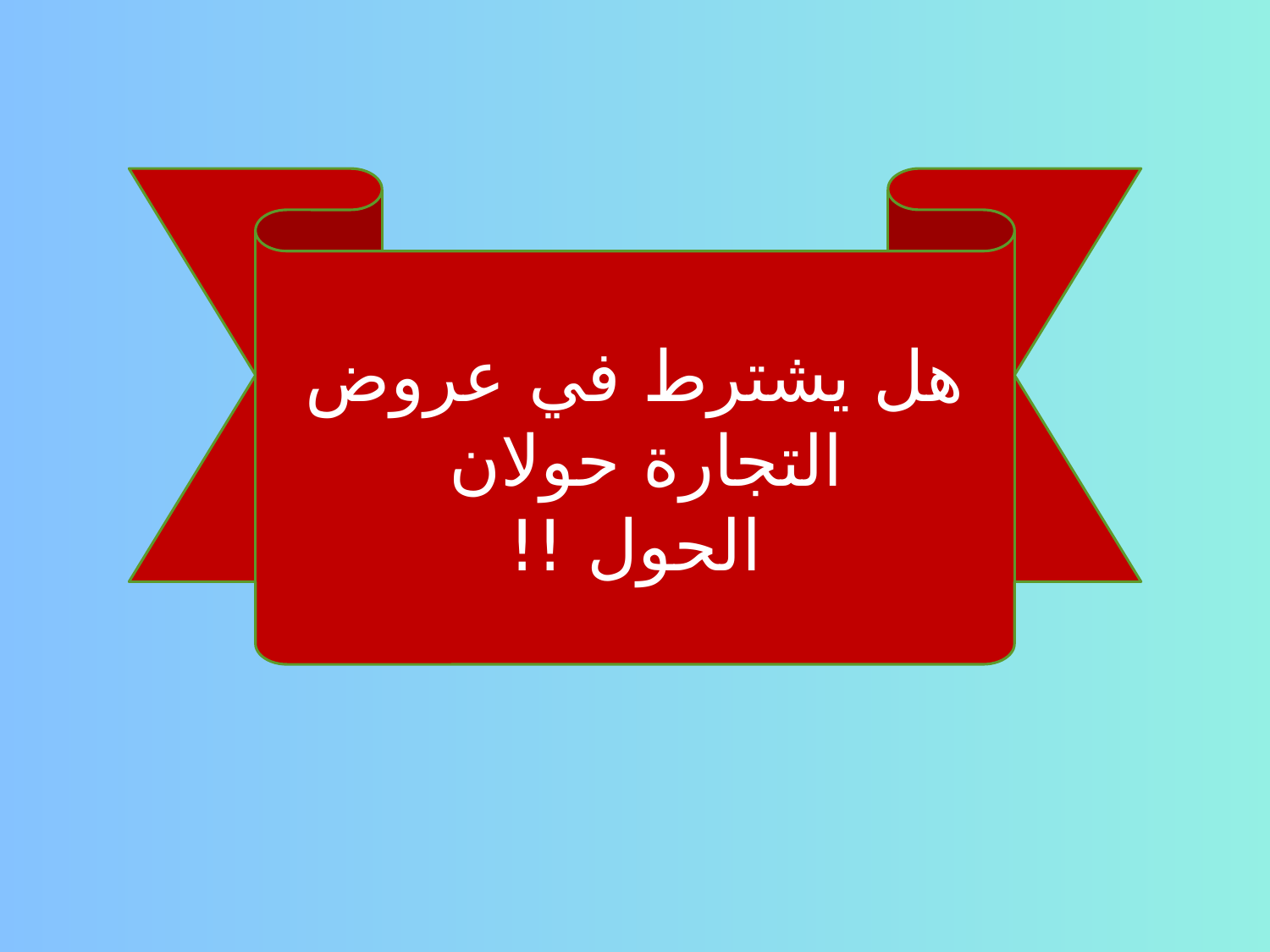

هل يشترط في عروض التجارة حولان
الحول !!